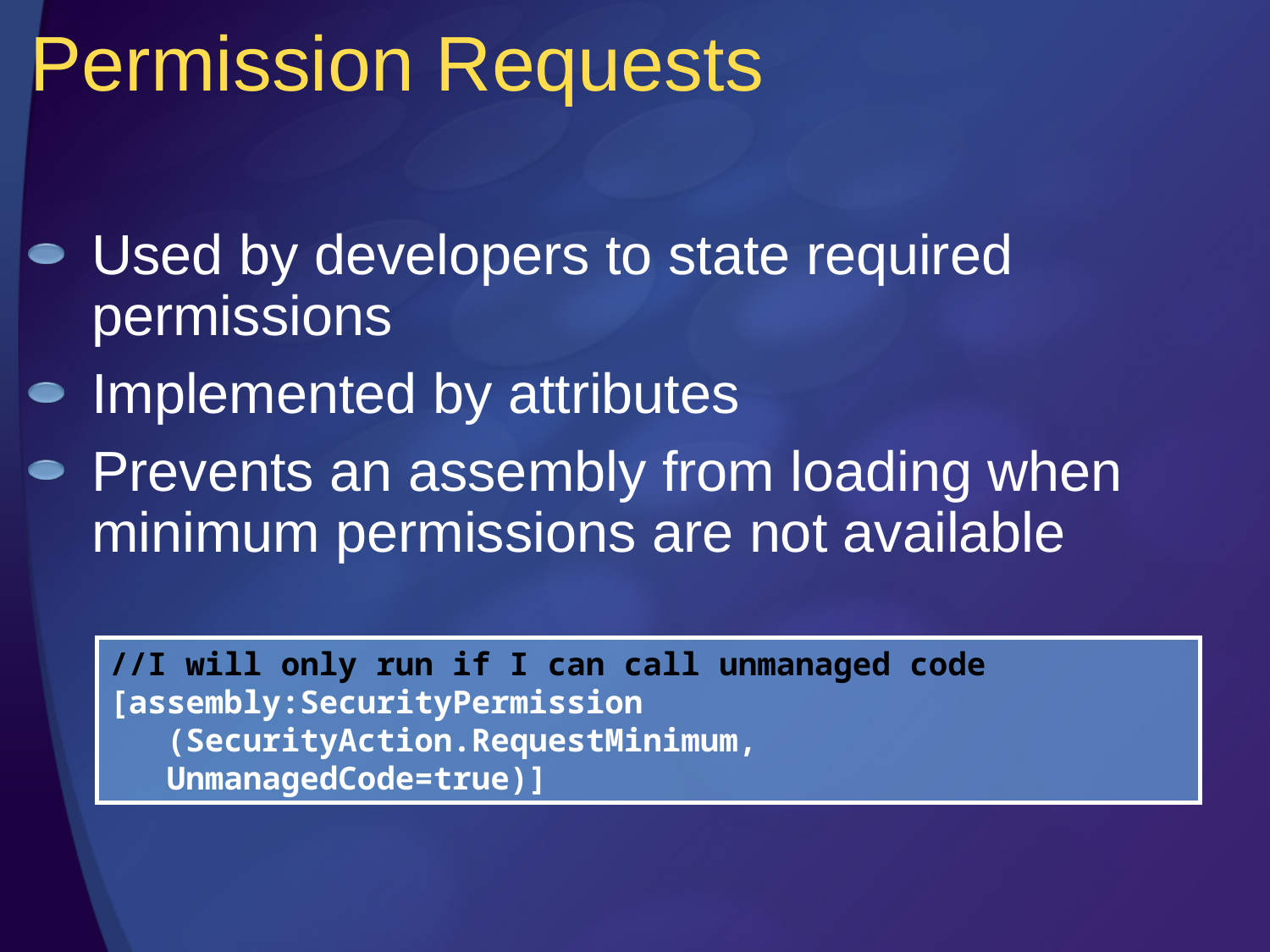

# Permission Requests
Used by developers to state required permissions
Implemented by attributes
Prevents an assembly from loading when minimum permissions are not available
//I will only run if I can call unmanaged code
[assembly:SecurityPermission
   (SecurityAction.RequestMinimum,
   UnmanagedCode=true)]